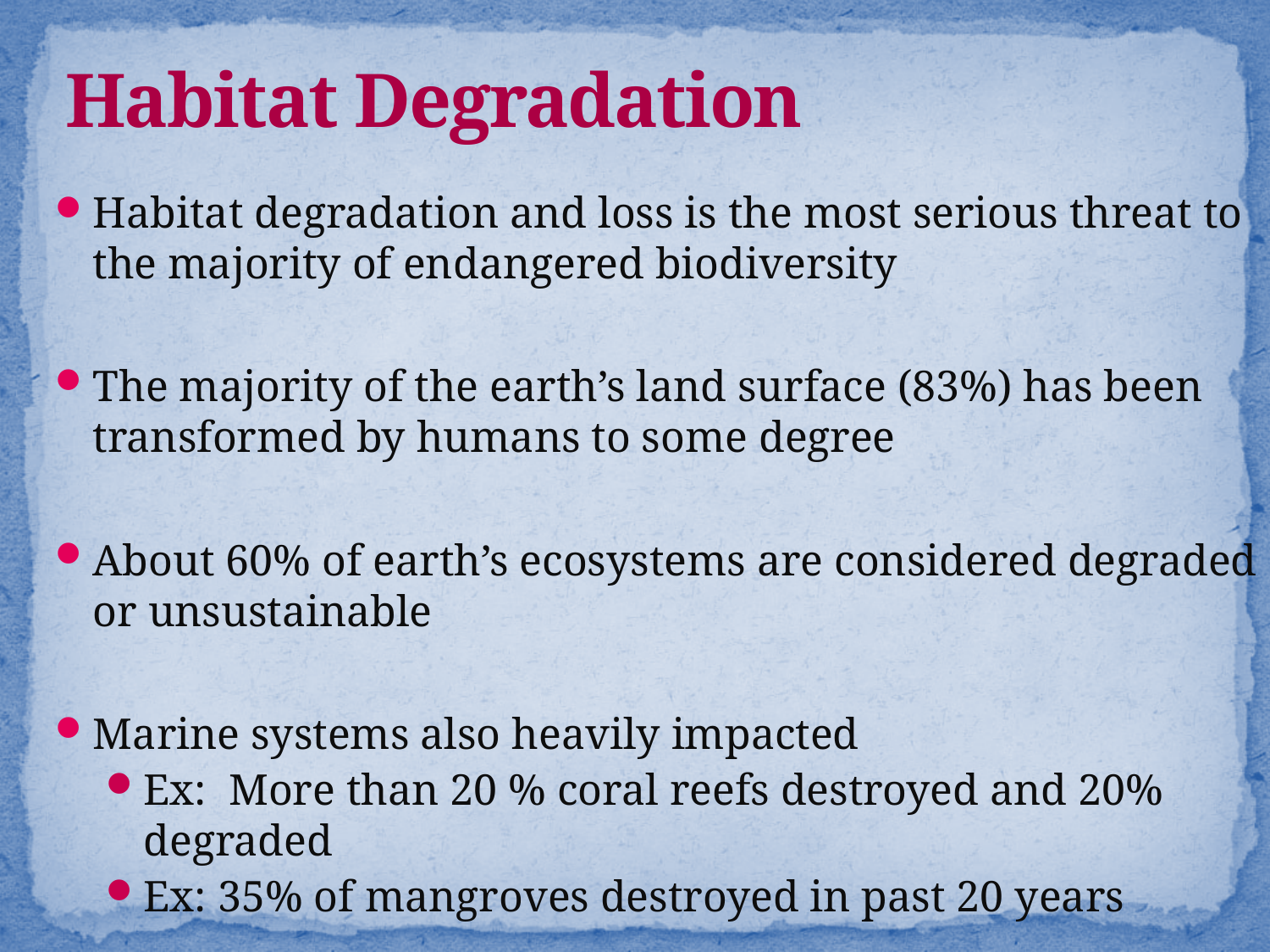

# Habitat Degradation
Habitat degradation and loss is the most serious threat to the majority of endangered biodiversity

The majority of the earth’s land surface (83%) has been transformed by humans to some degree

About 60% of earth’s ecosystems are considered degraded or unsustainable

Marine systems also heavily impacted
Ex:  More than 20 % coral reefs destroyed and 20% degraded
Ex: 35% of mangroves destroyed in past 20 years